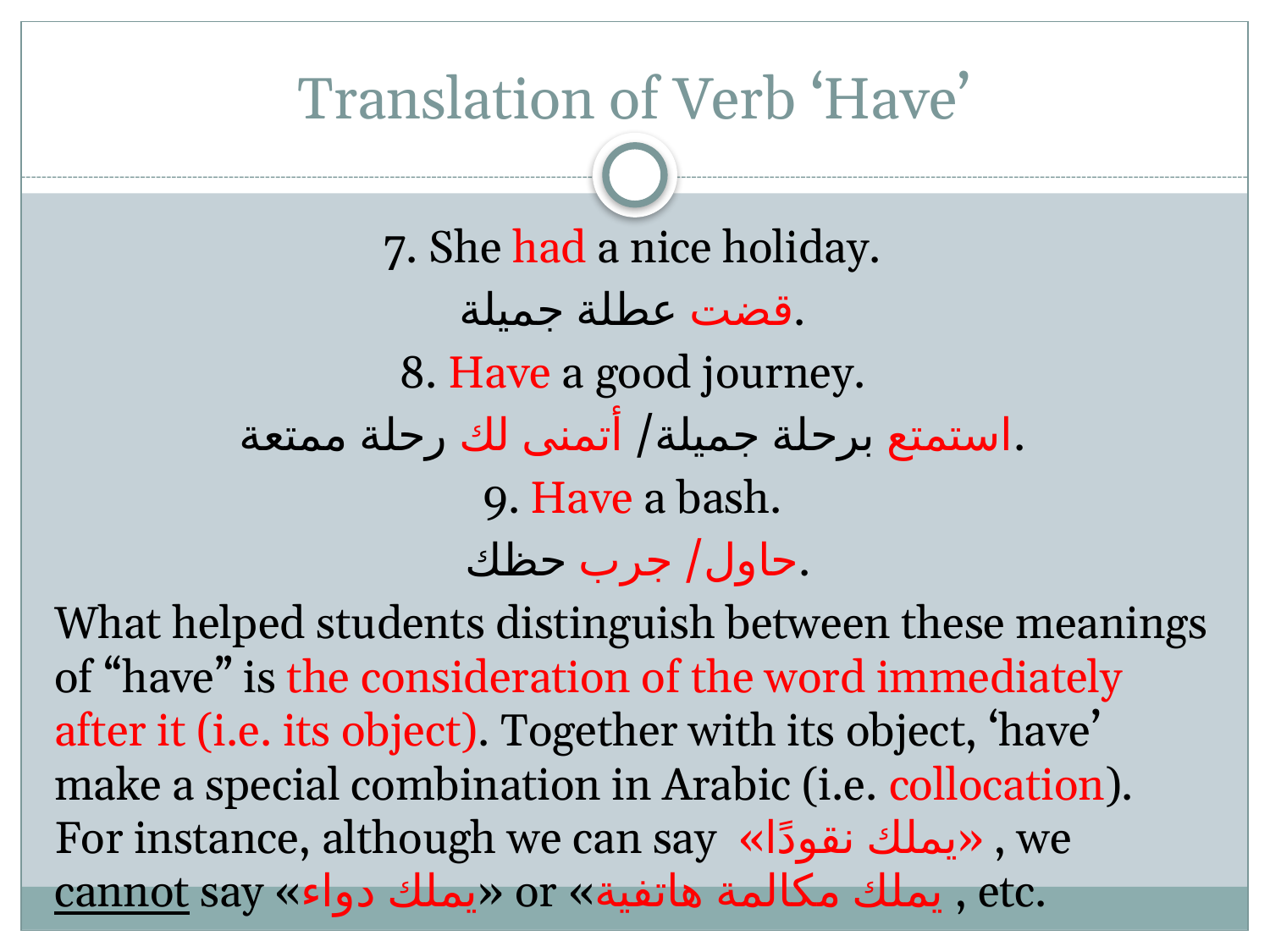

# Translation of Verb ‘Have’
7. She had a nice holiday.
قضت عطلة جميلة.
8. Have a good journey.
استمتع برحلة جميلة/ أتمنى لك رحلة ممتعة.
9. Have a bash.
 حاول/ جرب حظك.
What helped students distinguish between these meanings of “have” is the consideration of the word immediately after it (i.e. its object). Together with its object, ‘have’ make a special combination in Arabic (i.e. collocation). For instance, although we can say  «يملك نقودًا» , we cannot say «يملك دواء» or «يملك مكالمة هاتفية , etc.